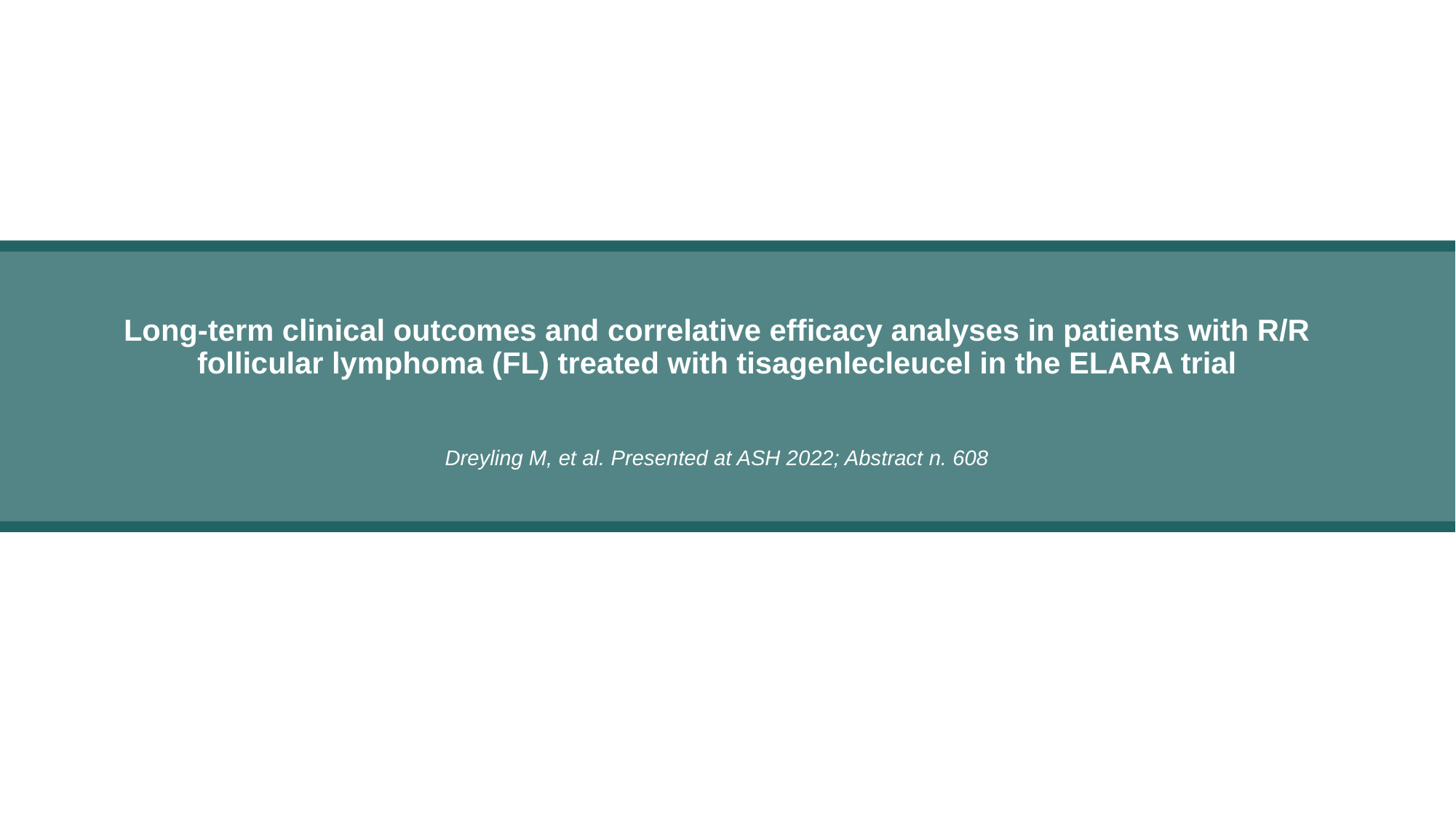

Long-term clinical outcomes and correlative efficacy analyses in patients with R/R follicular lymphoma (FL) treated with tisagenlecleucel in the ELARA trial
Dreyling M, et al. Presented at ASH 2022; Abstract n. 608